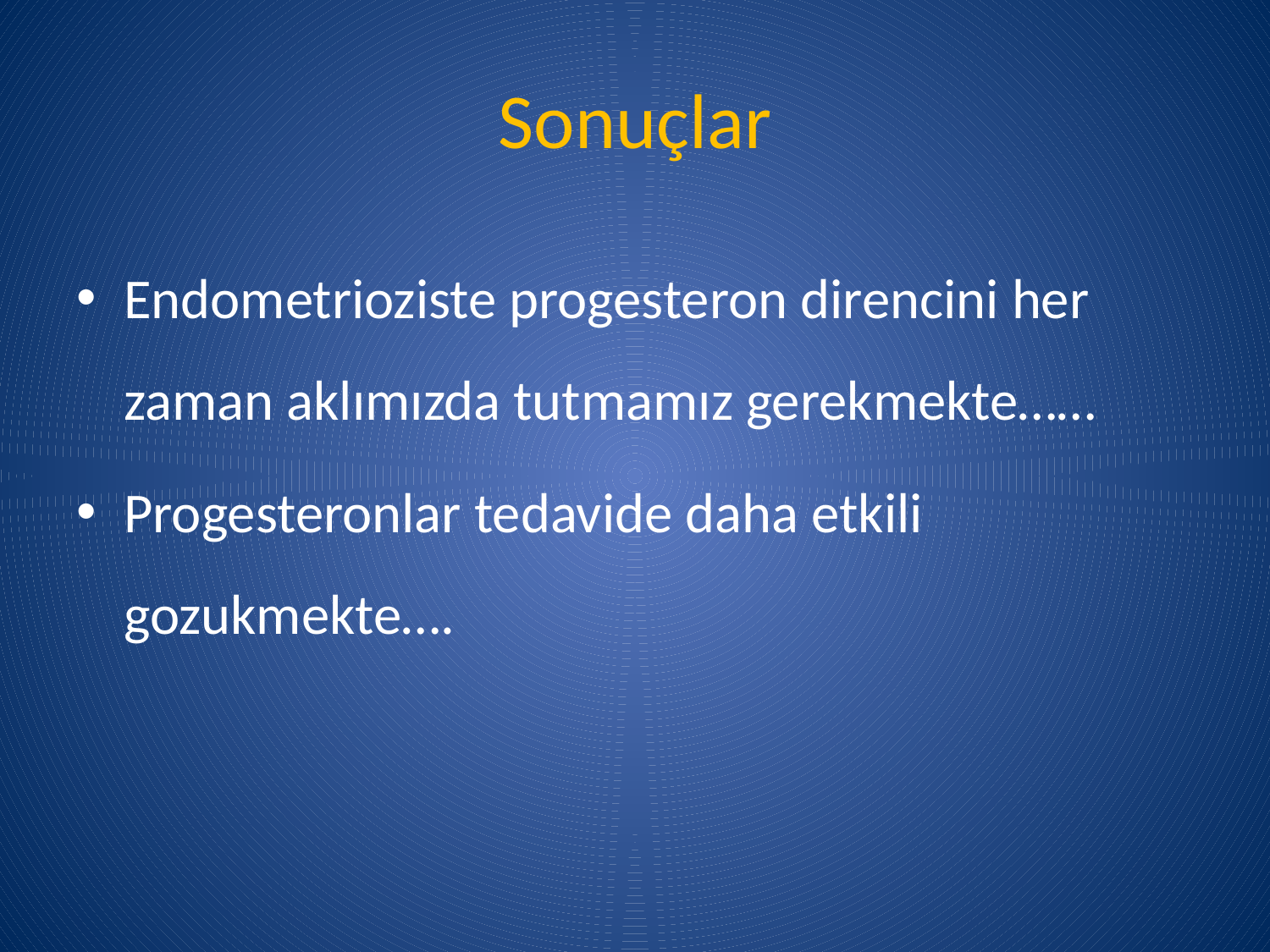

# Sonuçlar
Endometrioziste progesteron direncini her zaman aklımızda tutmamız gerekmekte……
Progesteronlar tedavide daha etkili gozukmekte….